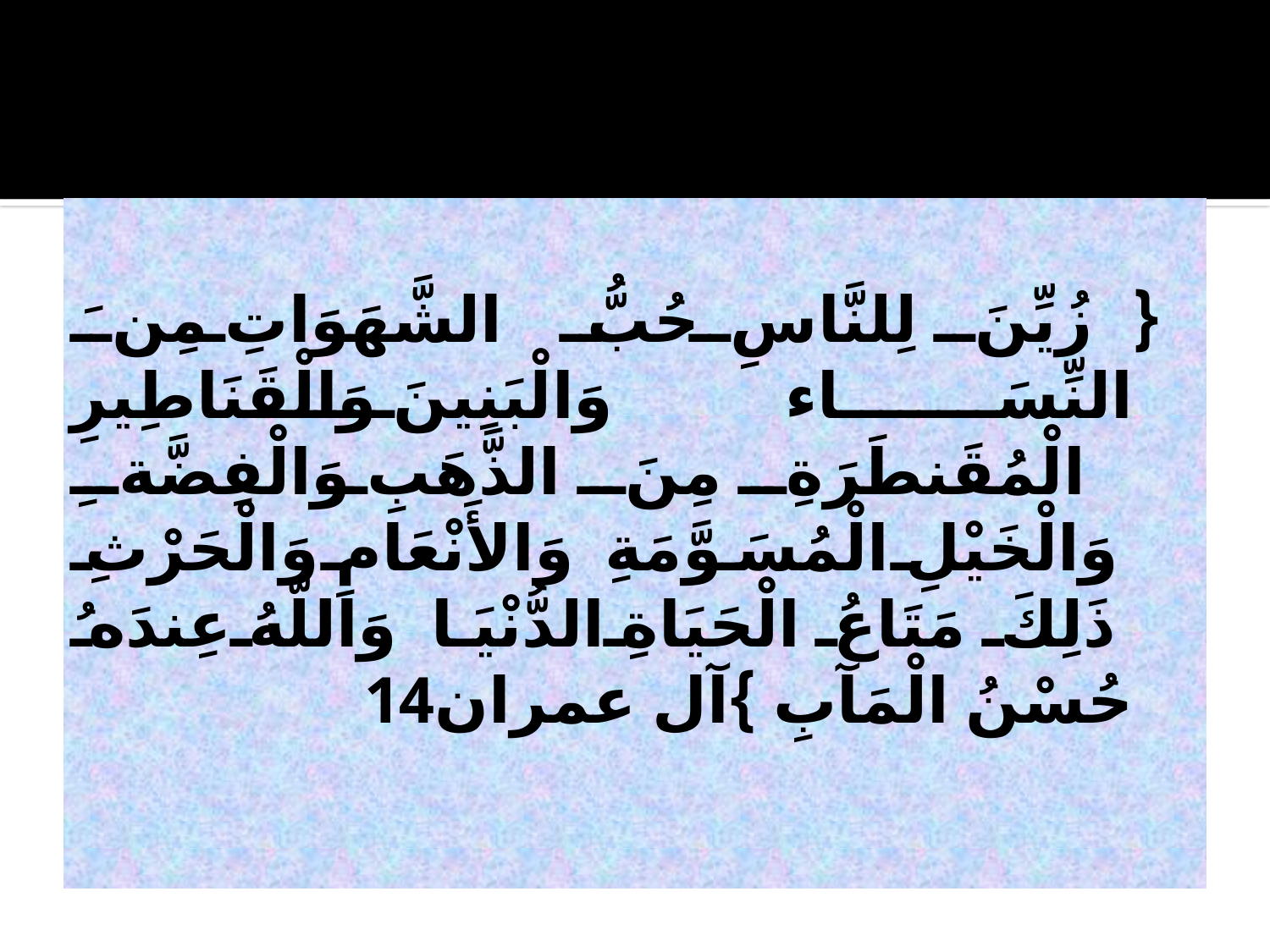

{زُيِّنَ لِلنَّاسِ حُبُّ الشَّهَوَاتِ مِنَ النِّسَاء وَالْبَنِينَ وَالْقَنَاطِيرِ الْمُقَنطَرَةِ مِنَ الذَّهَبِ وَالْفِضَّةِ وَالْخَيْلِ الْمُسَوَّمَةِ وَالأَنْعَامِ وَالْحَرْثِ ذَلِكَ مَتَاعُ الْحَيَاةِ الدُّنْيَا وَاللّهُ عِندَهُ حُسْنُ الْمَآبِ }آل عمران14